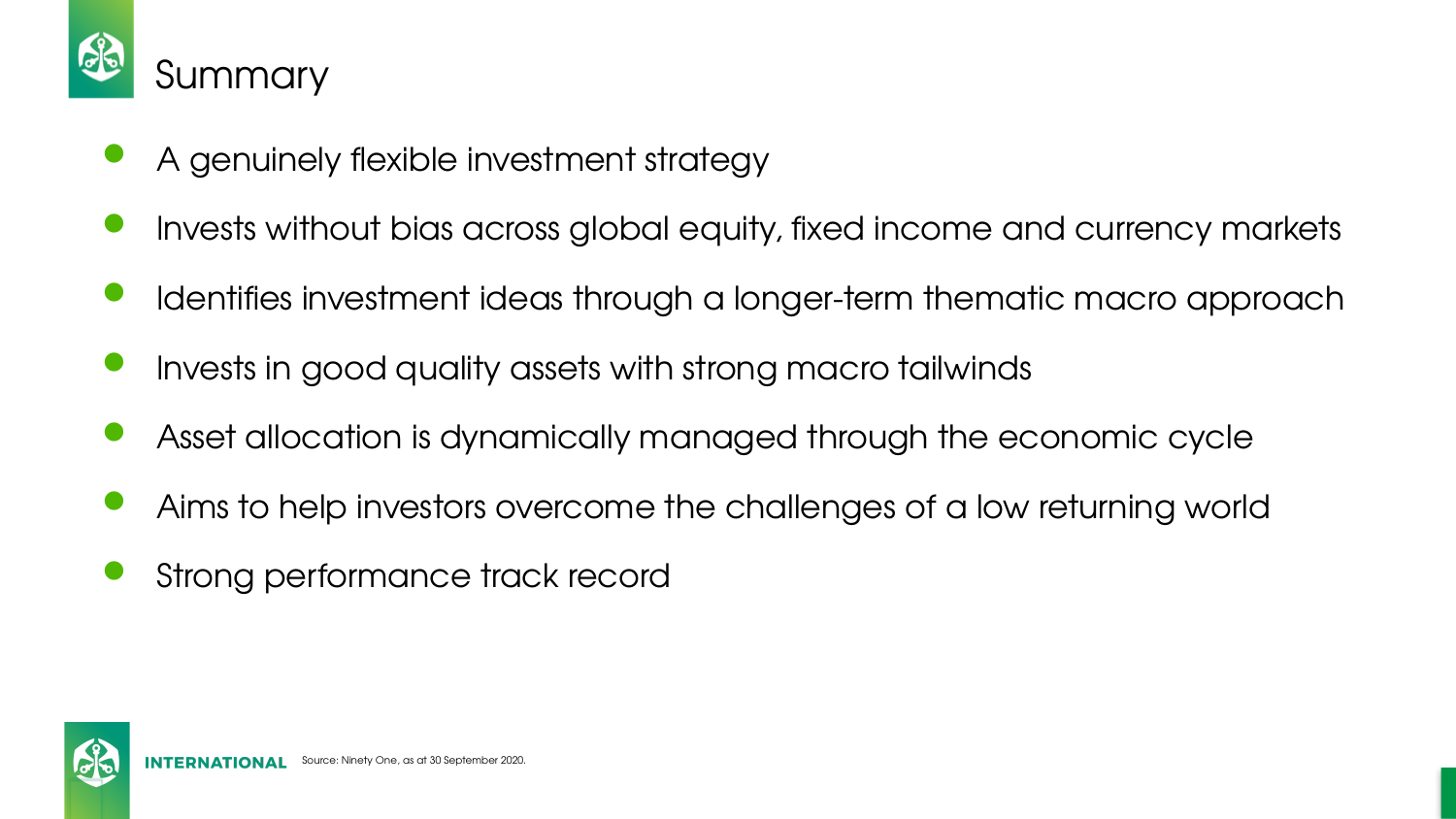

# Summary
A genuinely flexible investment strategy
Invests without bias across global equity, fixed income and currency markets
Identifies investment ideas through a longer-term thematic macro approach
Invests in good quality assets with strong macro tailwinds
Asset allocation is dynamically managed through the economic cycle
Aims to help investors overcome the challenges of a low returning world
Strong performance track record

Source: Ninety One, as at 30 September 2020.